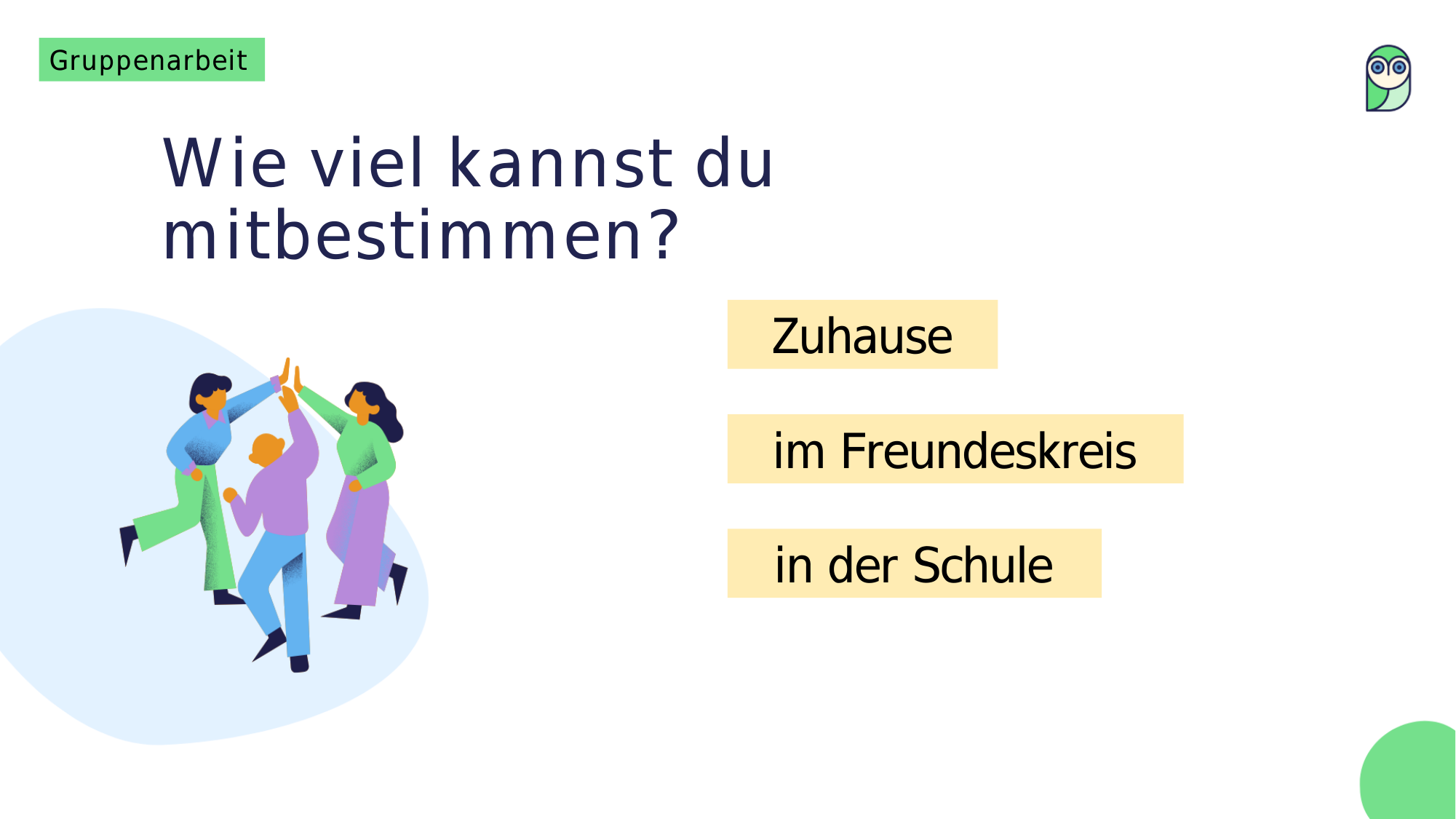

Gruppenarbeit
Wie viel kannst du mitbestimmen?
Zuhause
im Freundeskreis
in der Schule